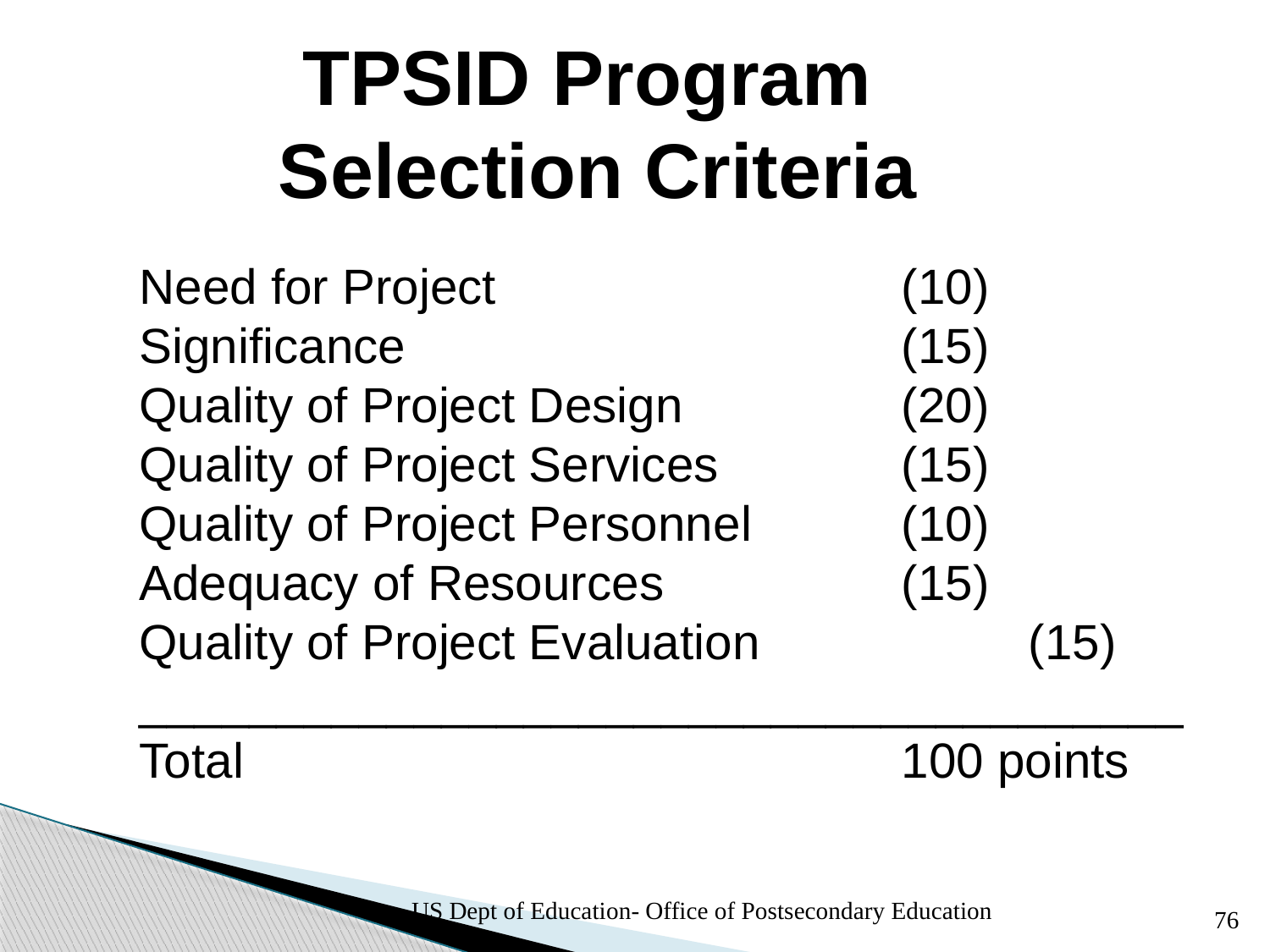

TPSID Program
Selection Criteria
Need for Project 				(10)
Significance 				(15)
Quality of Project Design 		(20)
Quality of Project Services 		(15)
Quality of Project Personnel 		(10)
Adequacy of Resources 		(15)
Quality of Project Evaluation 		(15)
______________________________________
Total						100 points
76
US Dept of Education- Office of Postsecondary Education